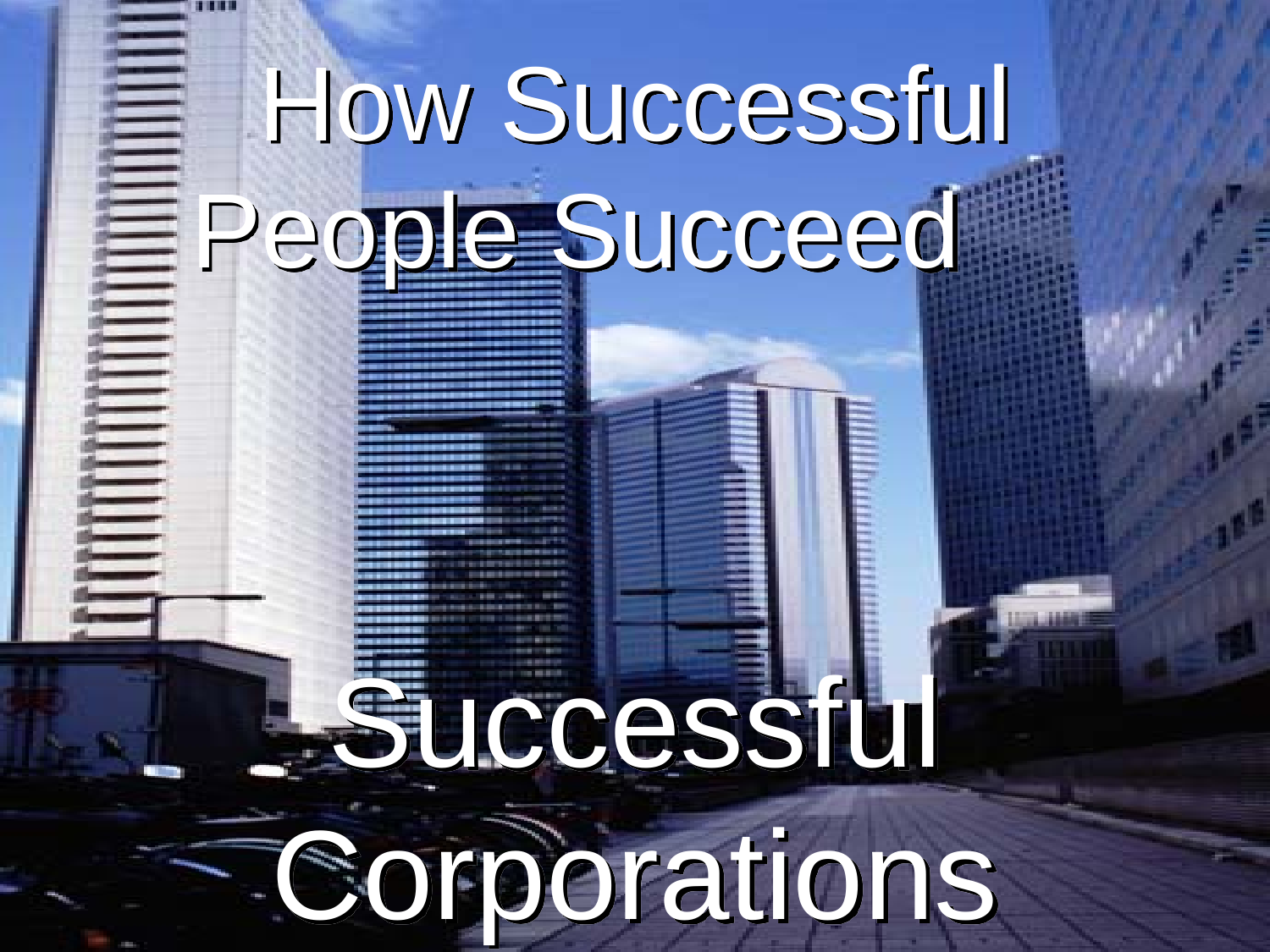

How Successful People Succeed
# Successful Corporations